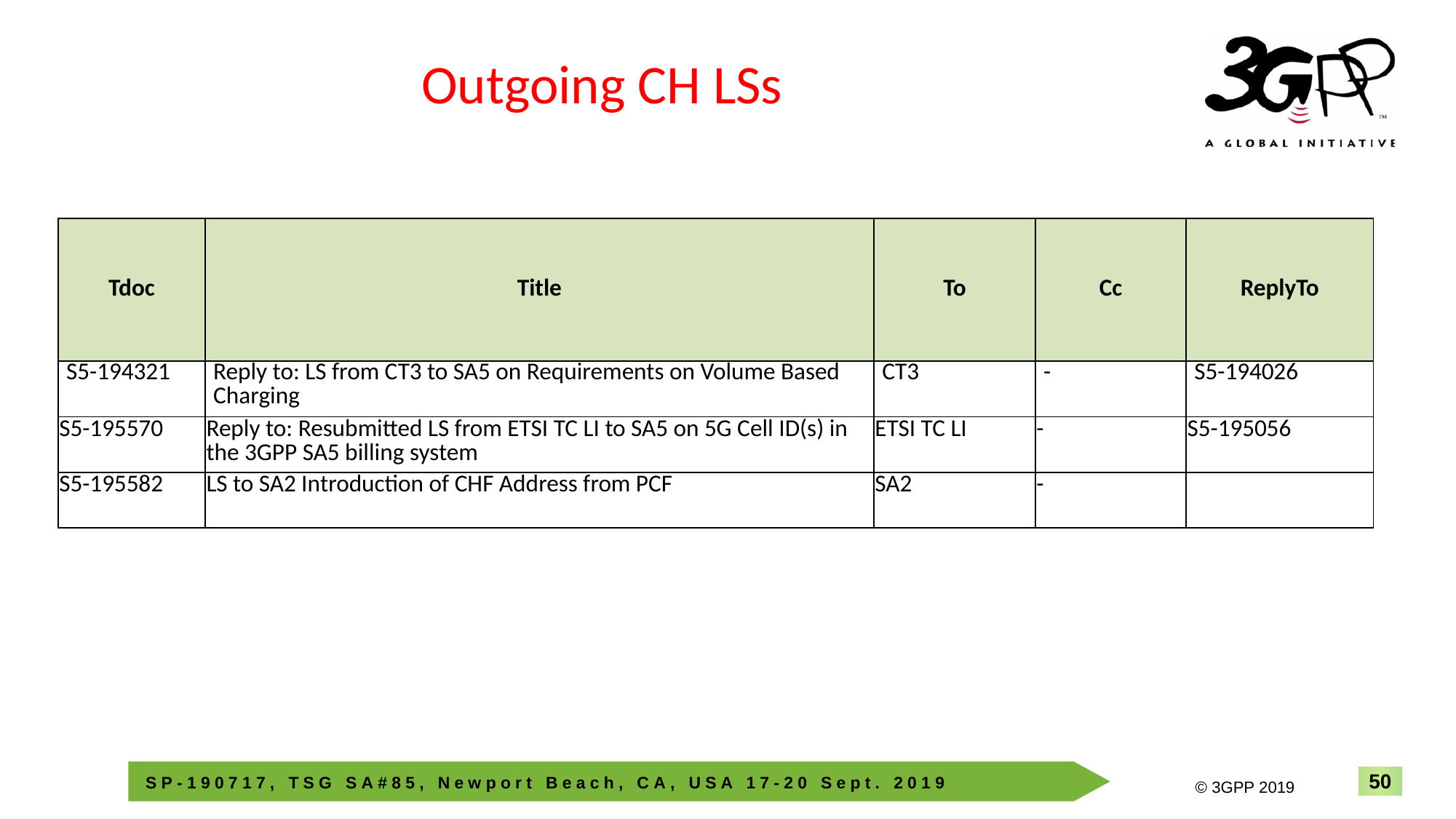

# Outgoing CH LSs
| Tdoc | Title | To | Cc | ReplyTo |
| --- | --- | --- | --- | --- |
| S5-194321 | Reply to: LS from CT3 to SA5 on Requirements on Volume Based Charging | CT3 | - | S5-194026 |
| S5-195570 | Reply to: Resubmitted LS from ETSI TC LI to SA5 on 5G Cell ID(s) in the 3GPP SA5 billing system | ETSI TC LI | - | S5-195056 |
| S5-195582 | LS to SA2 Introduction of CHF Address from PCF | SA2 | - |  |